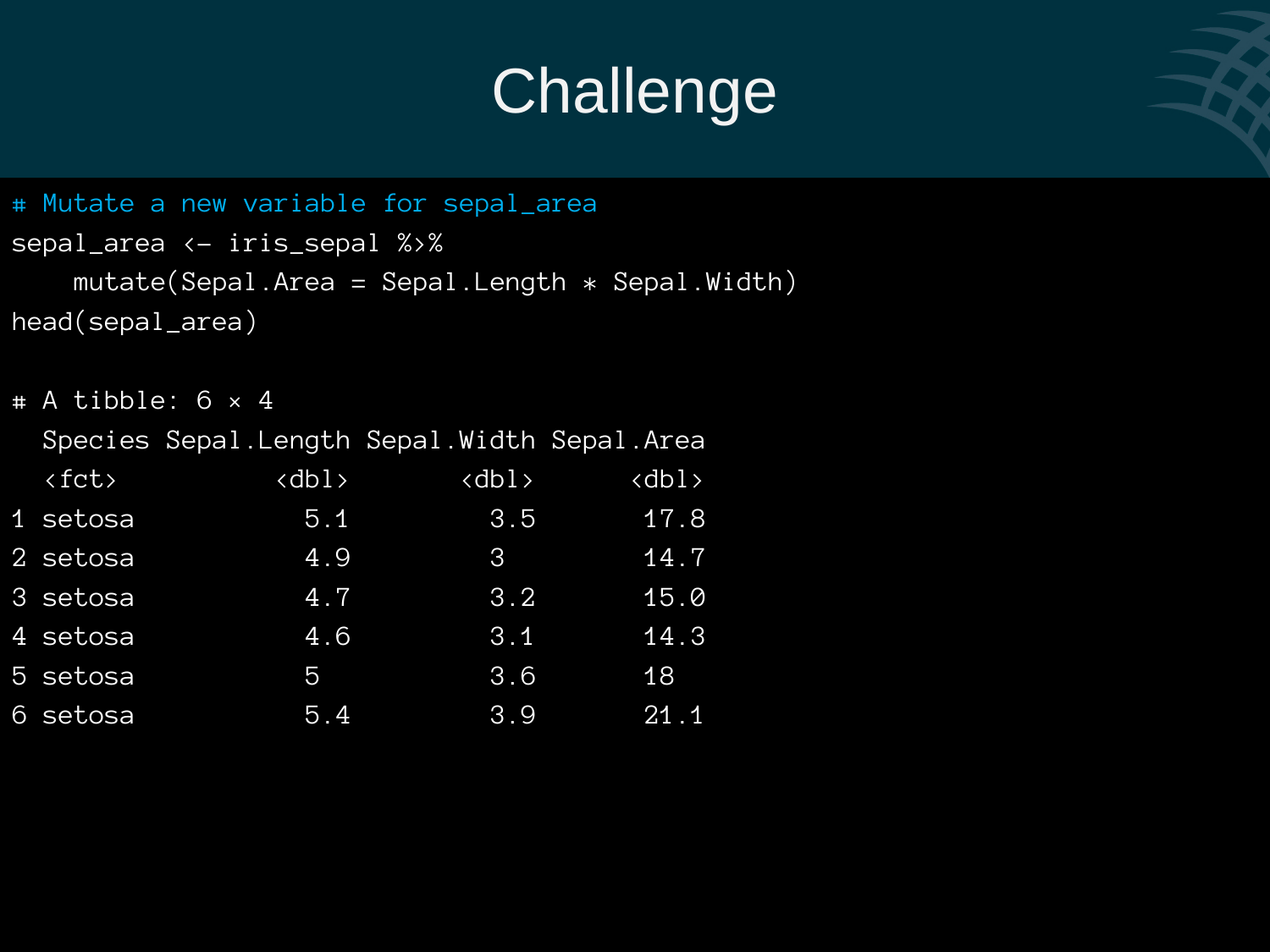

# Challenge
# Mutate a new variable for sepal_area
sepal_area <- iris_sepal %>%
    mutate(Sepal.Area = Sepal.Length * Sepal.Width)
head(sepal_area)

# A tibble: 6 × 4
  Species Sepal.Length Sepal.Width Sepal.Area
  <fct>          <dbl>       <dbl>      <dbl>
1 setosa           5.1         3.5       17.8
2 setosa           4.9         3         14.7
3 setosa           4.7         3.2       15.0
4 setosa           4.6         3.1       14.3
5 setosa           5           3.6       18
6 setosa           5.4         3.9       21.1